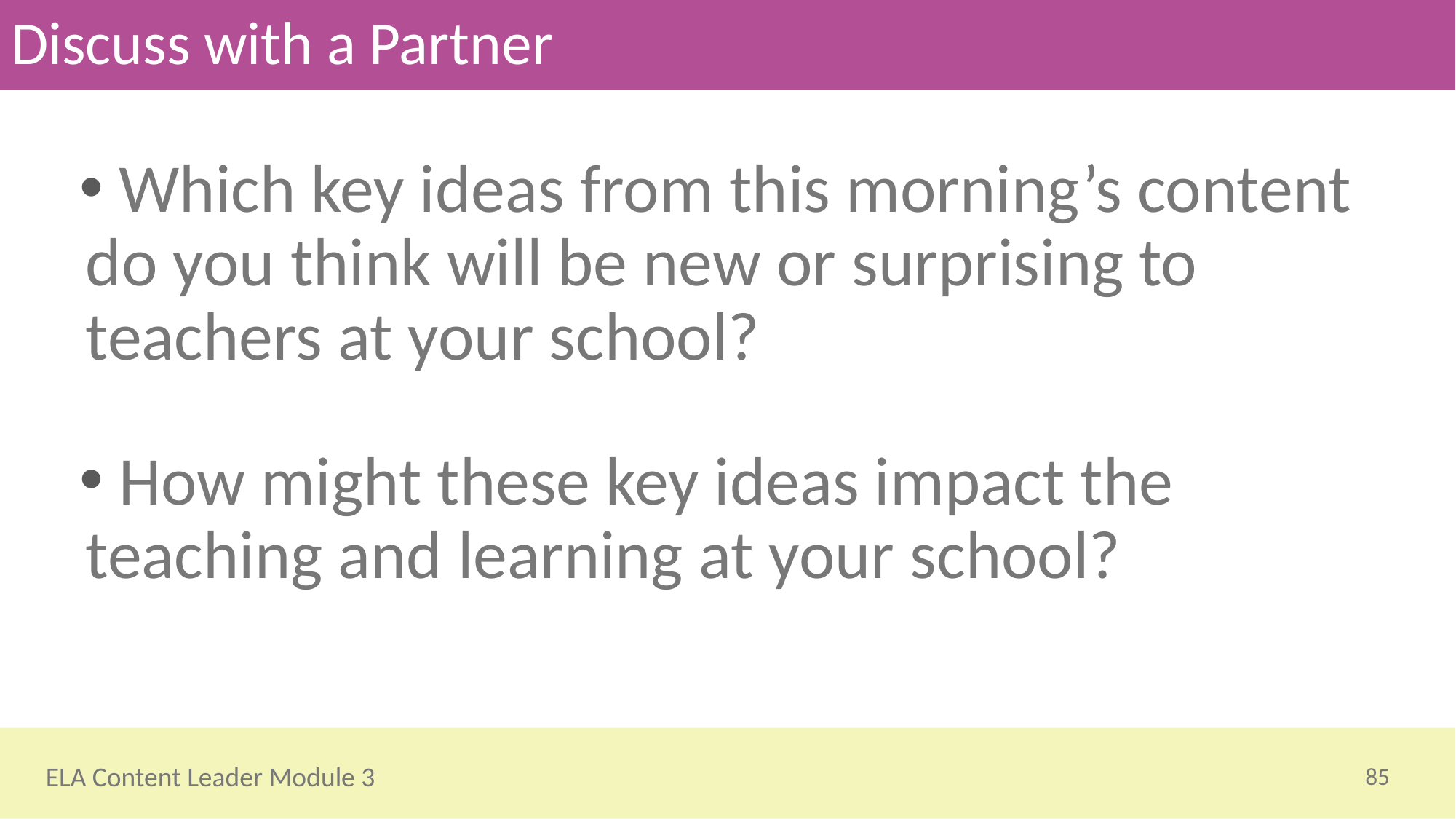

# Discuss with a Partner
 Which key ideas from this morning’s content do you think will be new or surprising to teachers at your school?

 How might these key ideas impact the teaching and learning at your school?
85